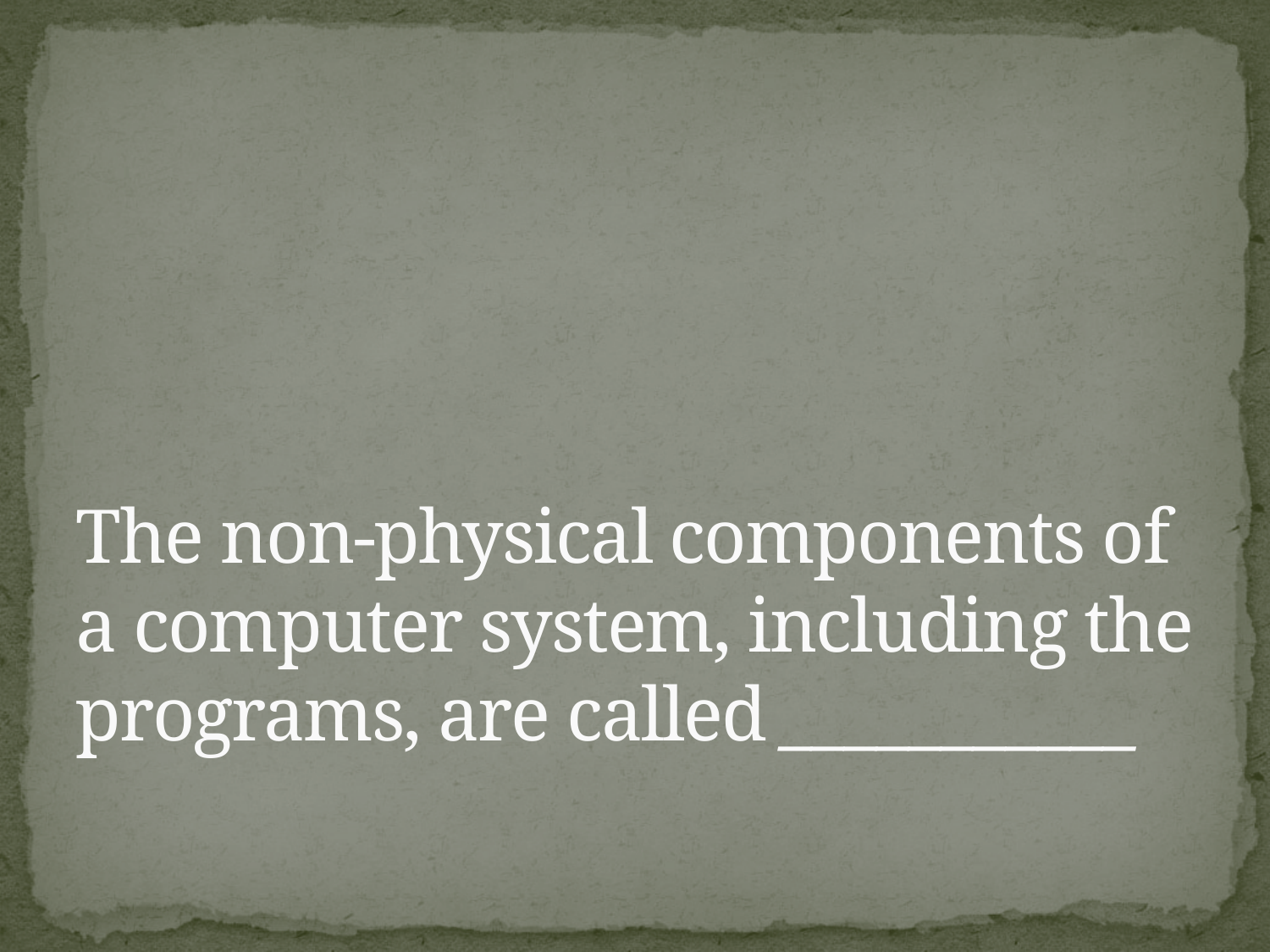

# The non-physical components of a computer system, including the programs, are called ___________